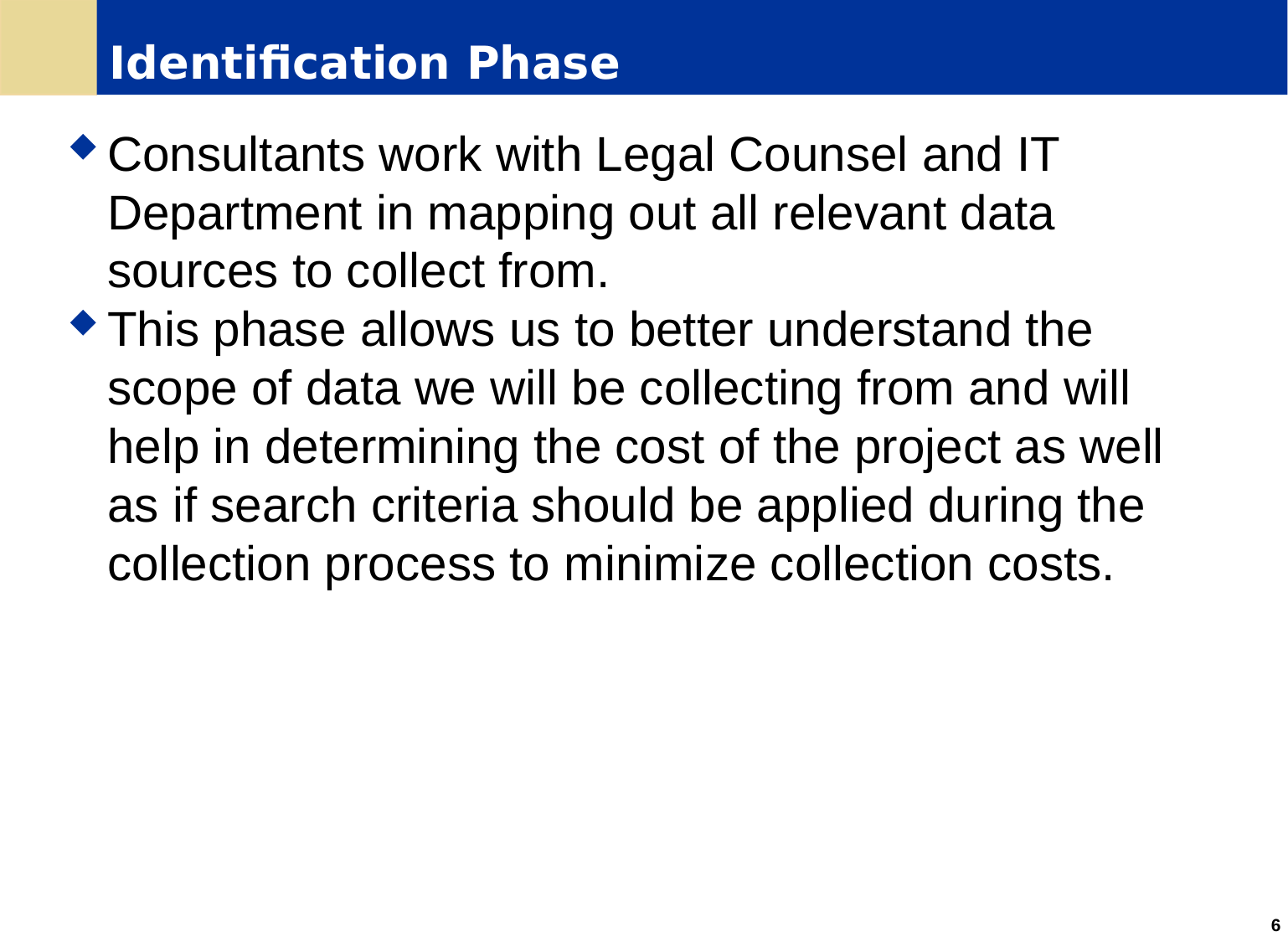

# Identification Phase
Consultants work with Legal Counsel and IT Department in mapping out all relevant data sources to collect from.
This phase allows us to better understand the scope of data we will be collecting from and will help in determining the cost of the project as well as if search criteria should be applied during the collection process to minimize collection costs.
6